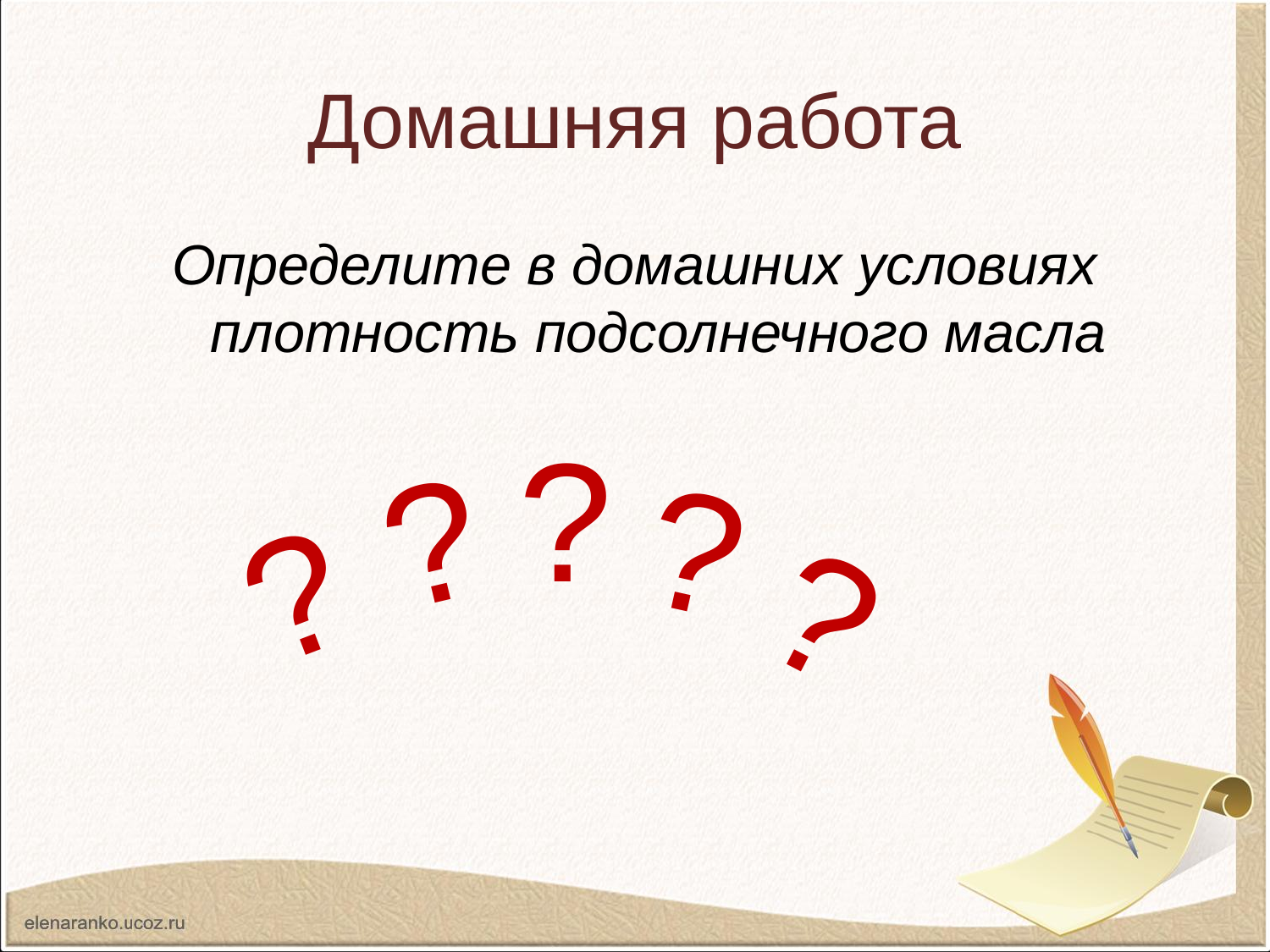

# Домашняя работа
Определите в домашних условиях плотность подсолнечного масла
?
?
?
?
?